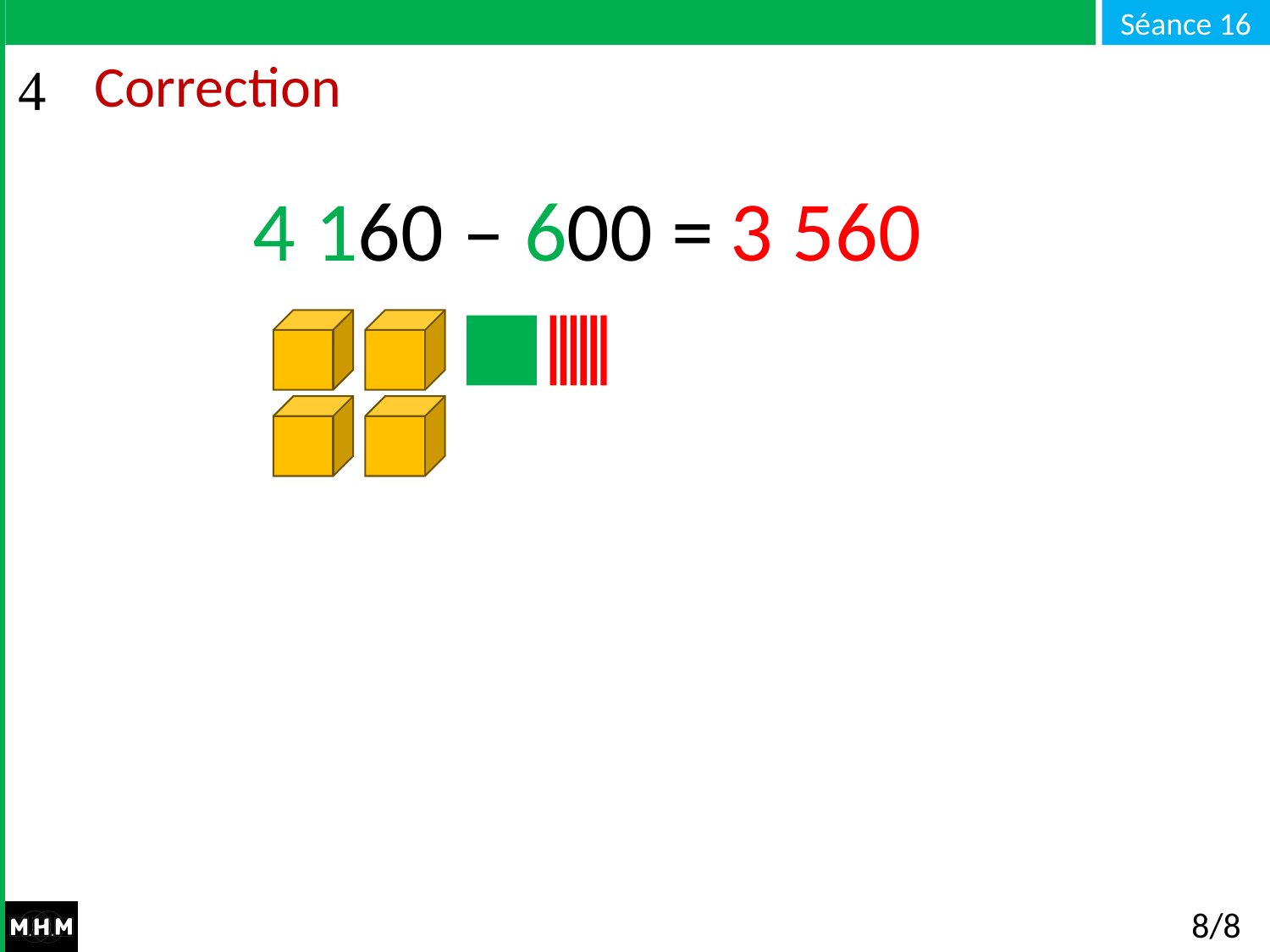

# Correction
3 560
4 160 – 600 =

8/8